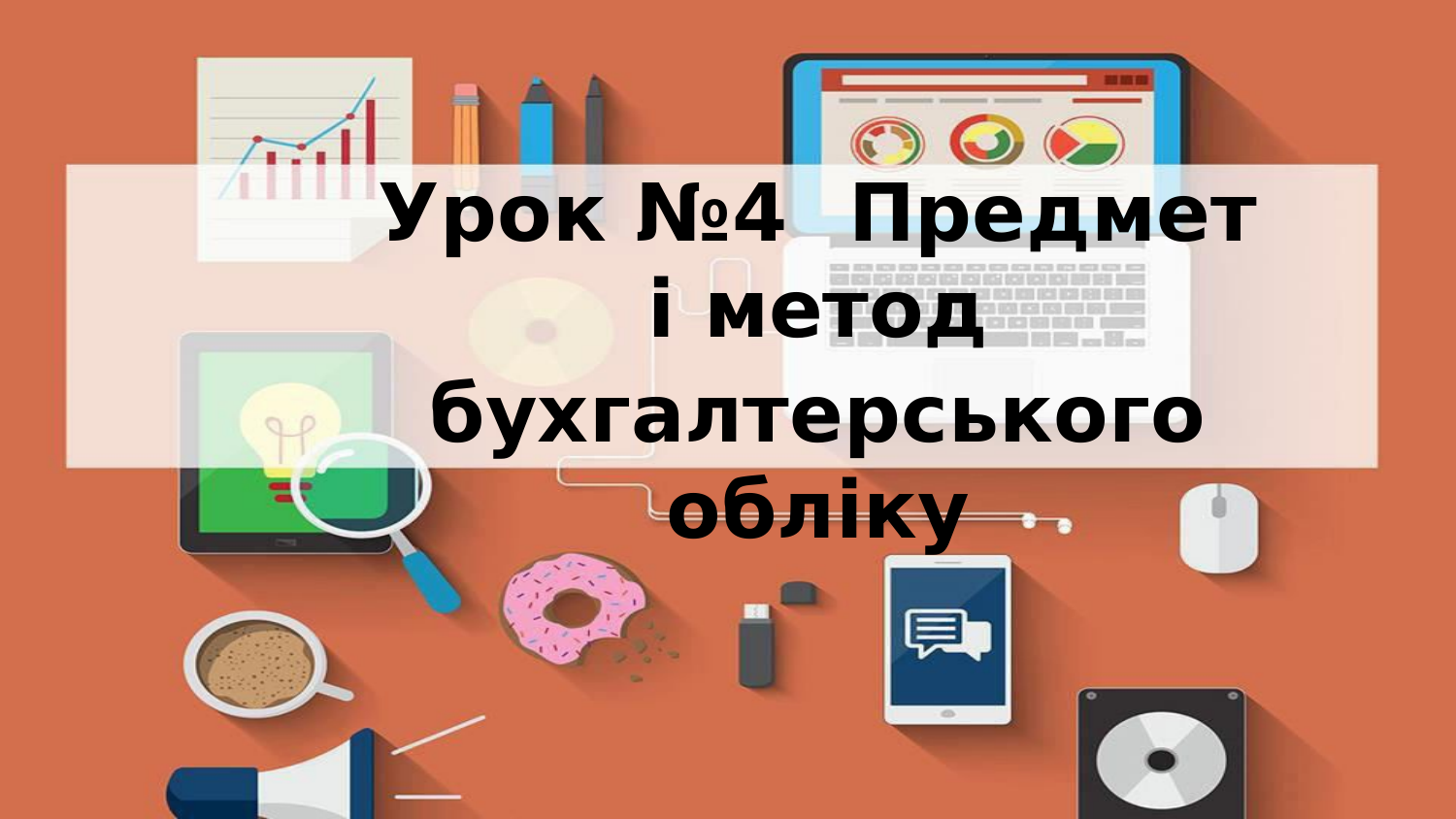

# Урок №4  Предмет і метод
бухгалтерського обліку